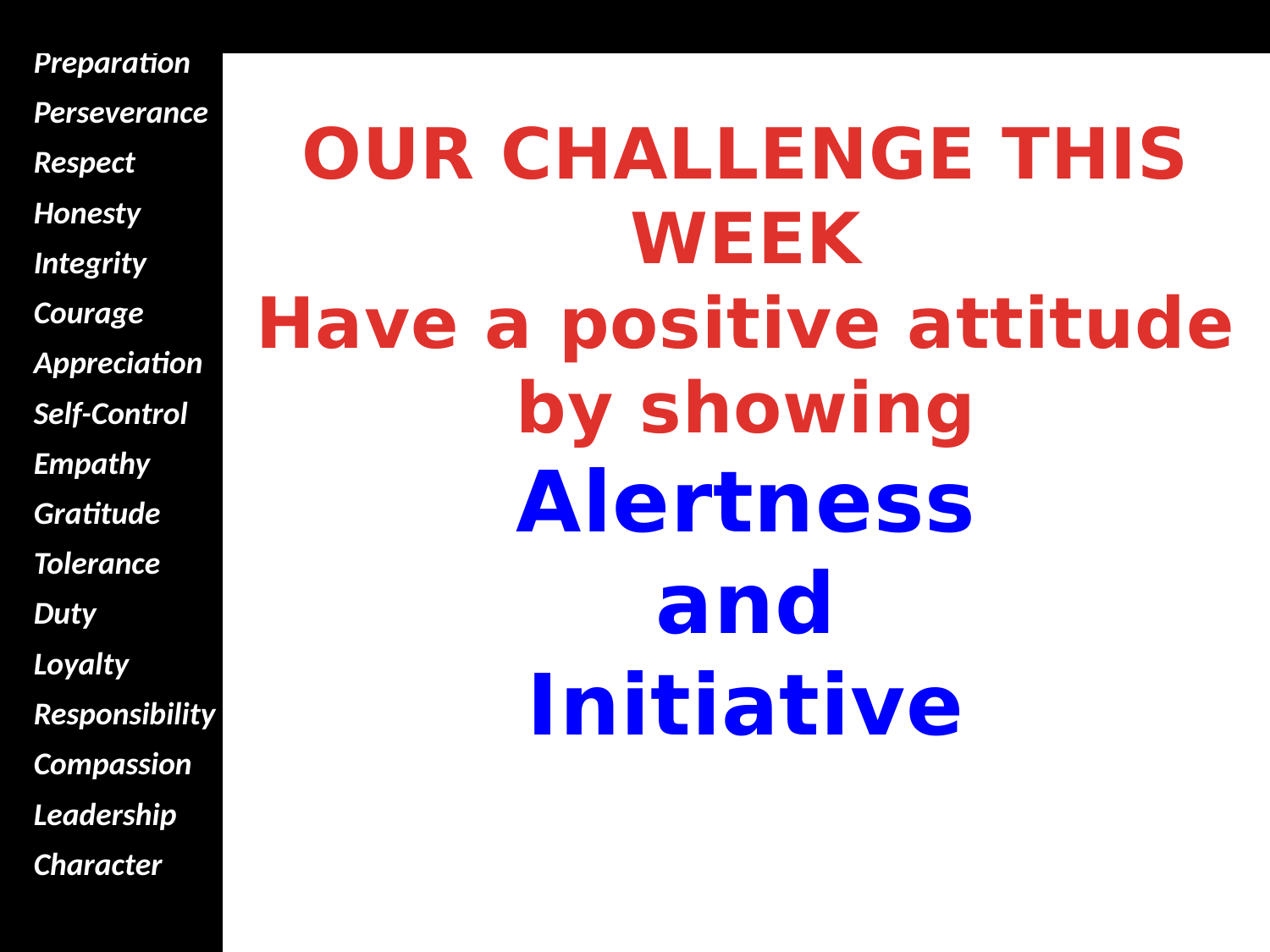

Attitude
Preparation
Perseverance
Respect
Honesty
Integrity
Courage
Appreciation
Self-Control
Empathy
Gratitude
Tolerance
Duty
Loyalty
Responsibility
Compassion
Leadership
Character

OUR CHALLENGE THIS WEEK
Have a positive attitude by showing
Alertness
and
Initiative